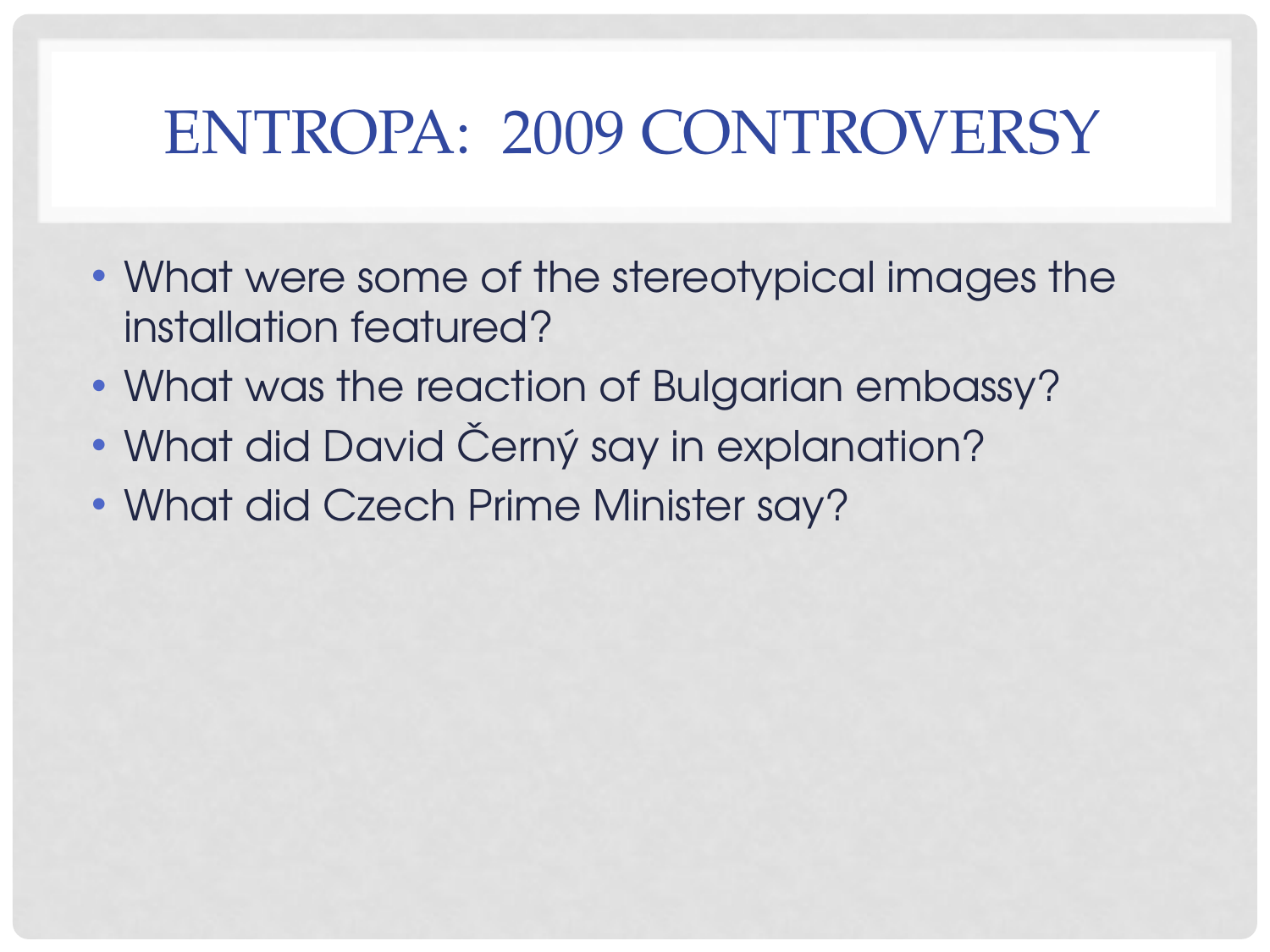

# Entropa:  2009 controversy
What were some of the stereotypical images the installation featured?
What was the reaction of Bulgarian embassy?
What did David Černý say in explanation?
What did Czech Prime Minister say?